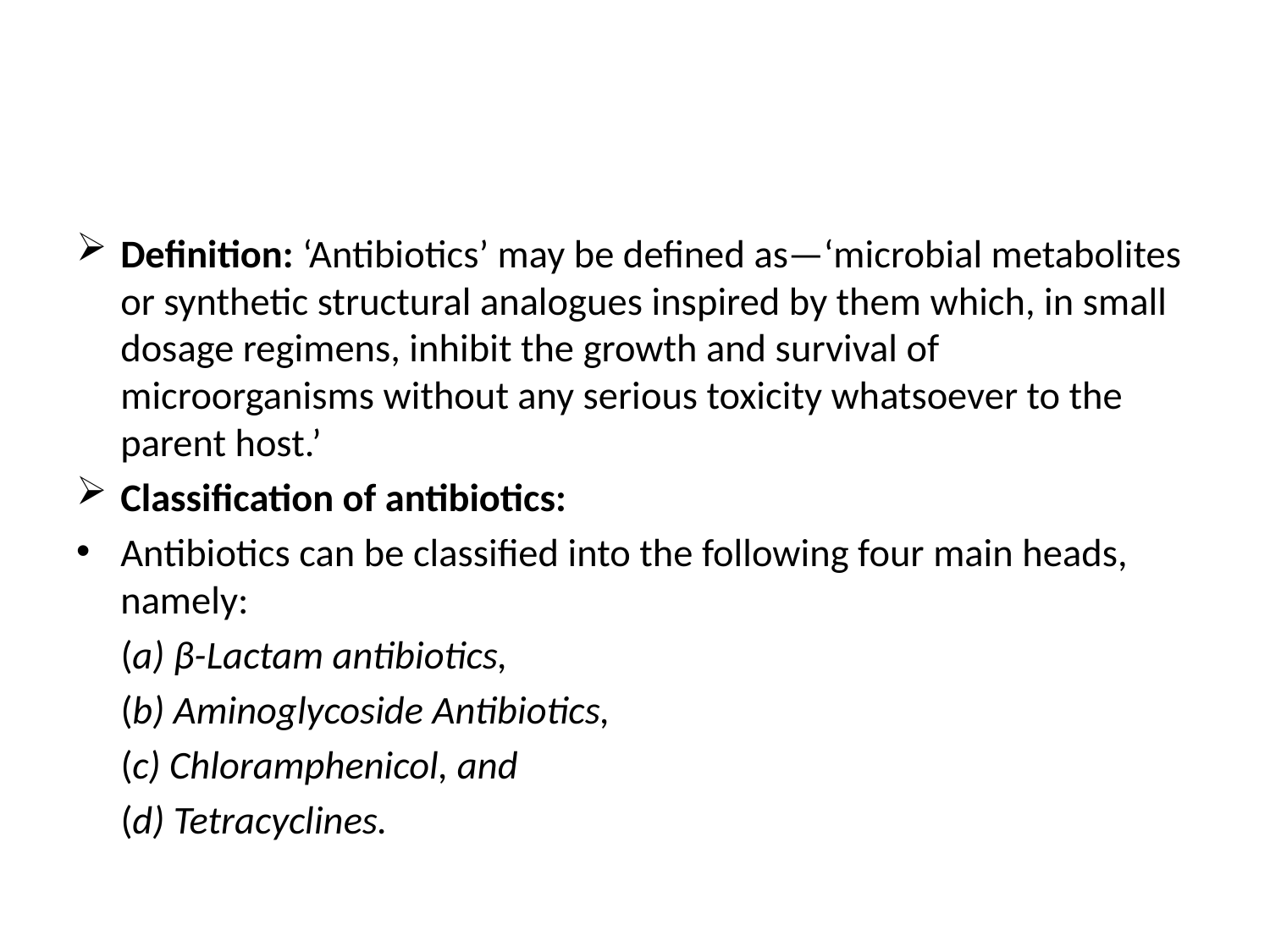

#
Definition: ‘Antibiotics’ may be defined as—‘microbial metabolites or synthetic structural analogues inspired by them which, in small dosage regimens, inhibit the growth and survival of microorganisms without any serious toxicity whatsoever to the parent host.’
Classification of antibiotics:
Antibiotics can be classified into the following four main heads, namely:
     (a) β-Lactam antibiotics,
     (b) Aminoglycoside Antibiotics,
     (c) Chloramphenicol, and
     (d) Tetracyclines.